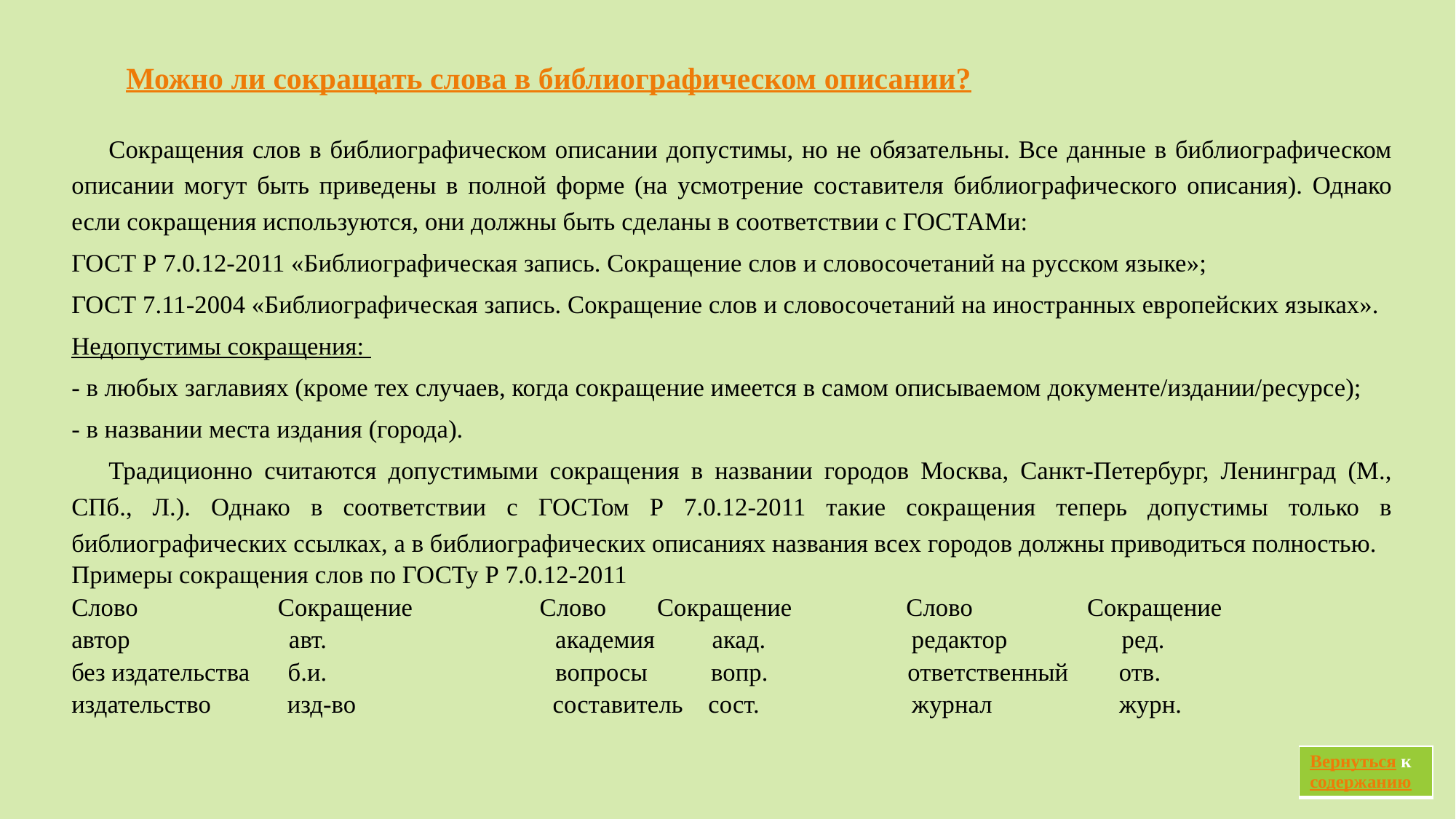

# Можно ли сокращать слова в библиографическом описании?
	Сокращения слов в библиографическом описании допустимы, но не обязательны. Все данные в библиографическом описании могут быть приведены в полной форме (на усмотрение составителя библиографического описания). Однако если сокращения используются, они должны быть сделаны в соответствии с ГОСТАМи:
ГОСТ Р 7.0.12-2011 «Библиографическая запись. Сокращение слов и словосочетаний на русском языке»;
ГОСТ 7.11-2004 «Библиографическая запись. Сокращение слов и словосочетаний на иностранных европейских языках».
Недопустимы сокращения:
- в любых заглавиях (кроме тех случаев, когда сокращение имеется в самом описываемом документе/издании/ресурсе);
- в названии места издания (города).
	Традиционно считаются допустимыми сокращения в названии городов Москва, Санкт-Петербург, Ленинград (М., СПб., Л.). Однако в соответствии с ГОСТом Р 7.0.12-2011 такие сокращения теперь допустимы только в библиографических ссылках, а в библиографических описаниях названия всех городов должны приводиться полностью.
Примеры сокращения слов по ГОСТу Р 7.0.12-2011
Слово                      Сокращение                    Слово        Сокращение                  Слово                  Сокращение
автор                         авт.                                    академия         акад.                       редактор                  ред.
без издательства      б.и.                                    вопросы          вопр.                      ответственный        отв.
издательство            изд-во                               составитель    сост.                        журнал                    журн.

| Вернуться к содержанию |
| --- |